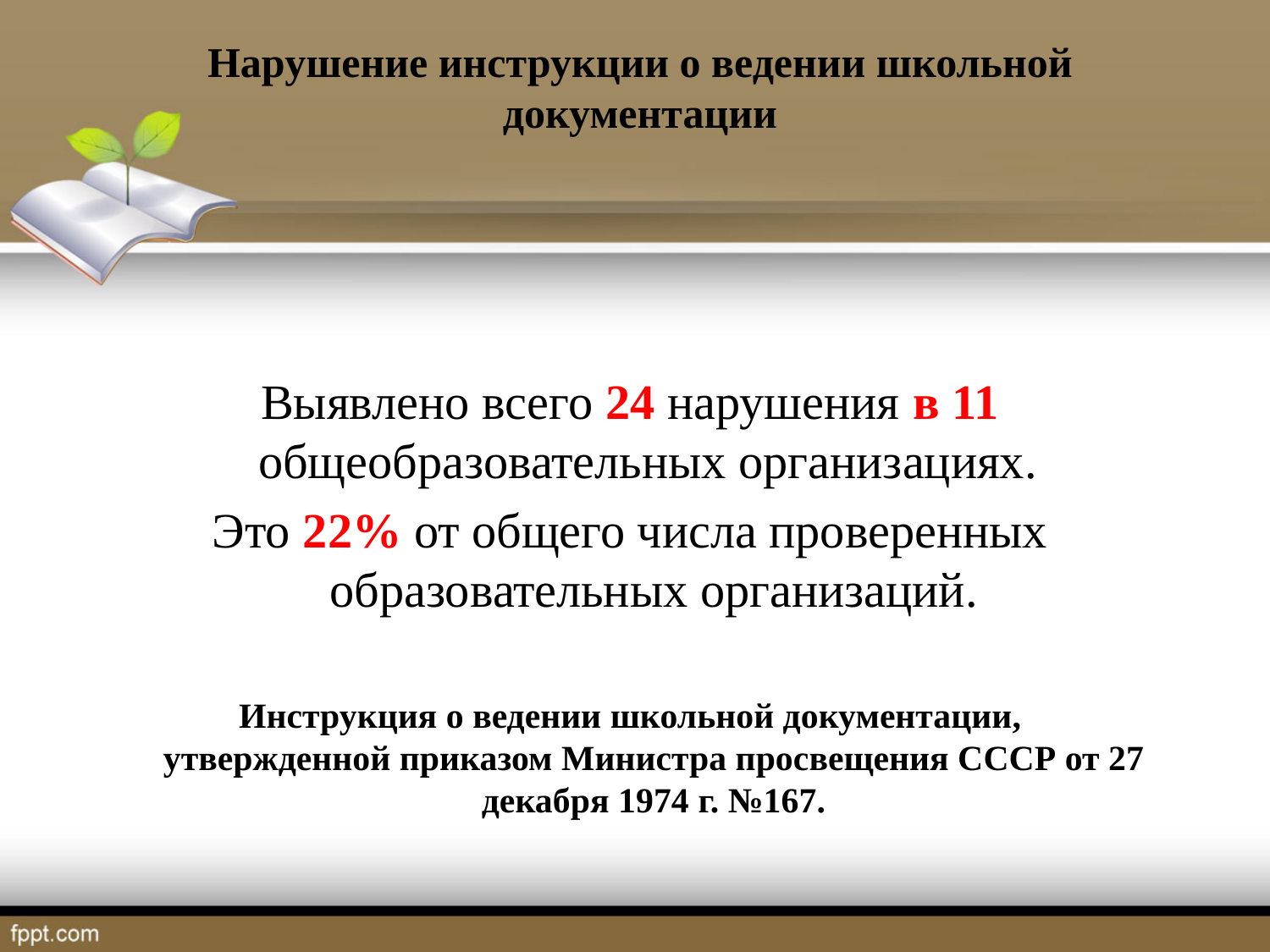

# Нарушение инструкции о ведении школьной документации

Выявлено всего 24 нарушения в 11 общеобразовательных организациях.
Это 22% от общего числа проверенных образовательных организаций.

Инструкция о ведении школьной документации, утвержденной приказом Министра просвещения СССР от 27 декабря 1974 г. №167.